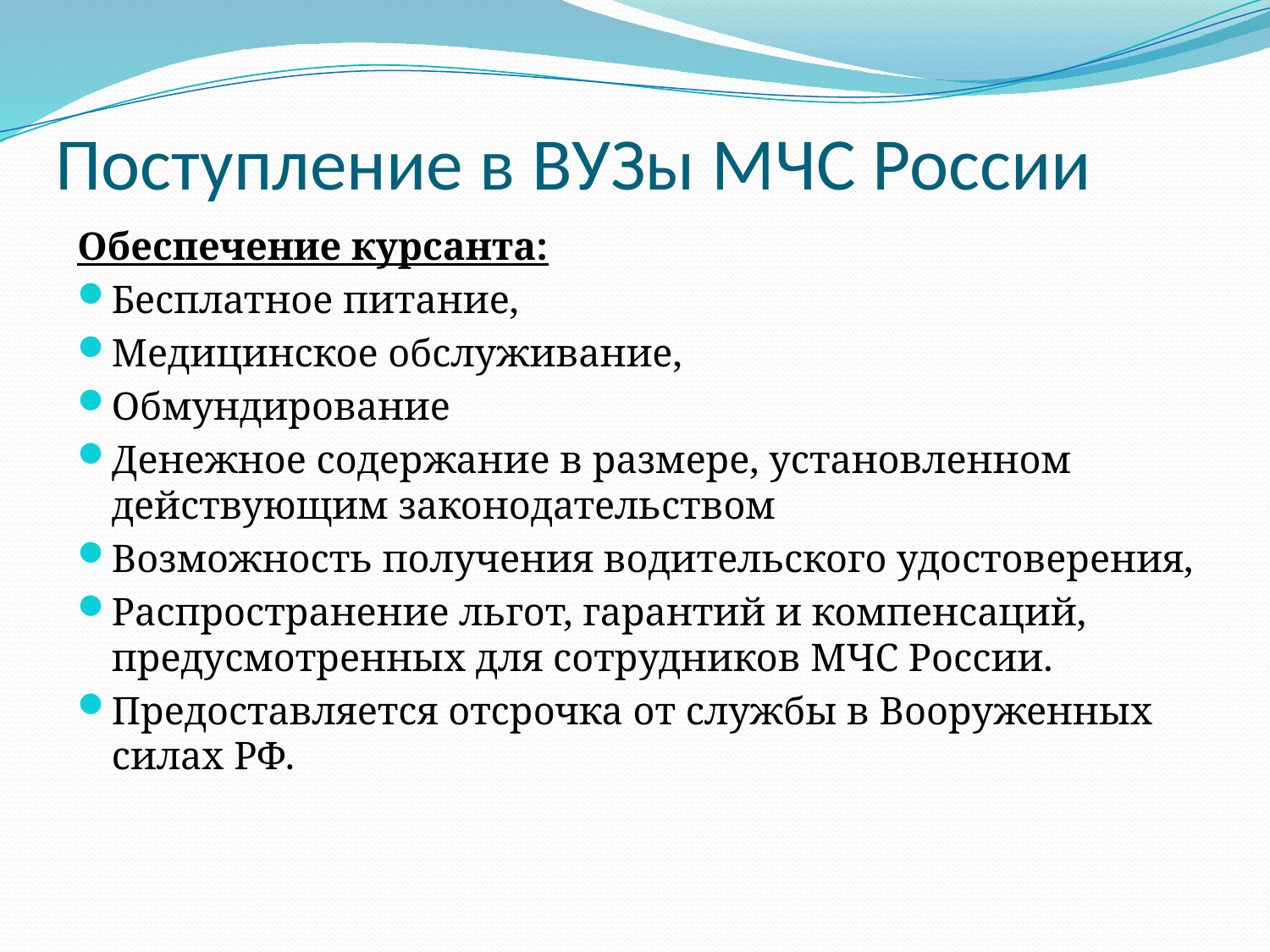

# Поступление в ВУЗы МЧС России
Обеспечение курсанта:
Бесплатное питание,
Медицинское обслуживание,
Обмундирование
Денежное содержание в размере, установленном действующим законодательством
Возможность получения водительского удостоверения,
Распространение льгот, гарантий и компенсаций, предусмотренных для сотрудников МЧС России.
Предоставляется отсрочка от службы в Вооруженных силах РФ.